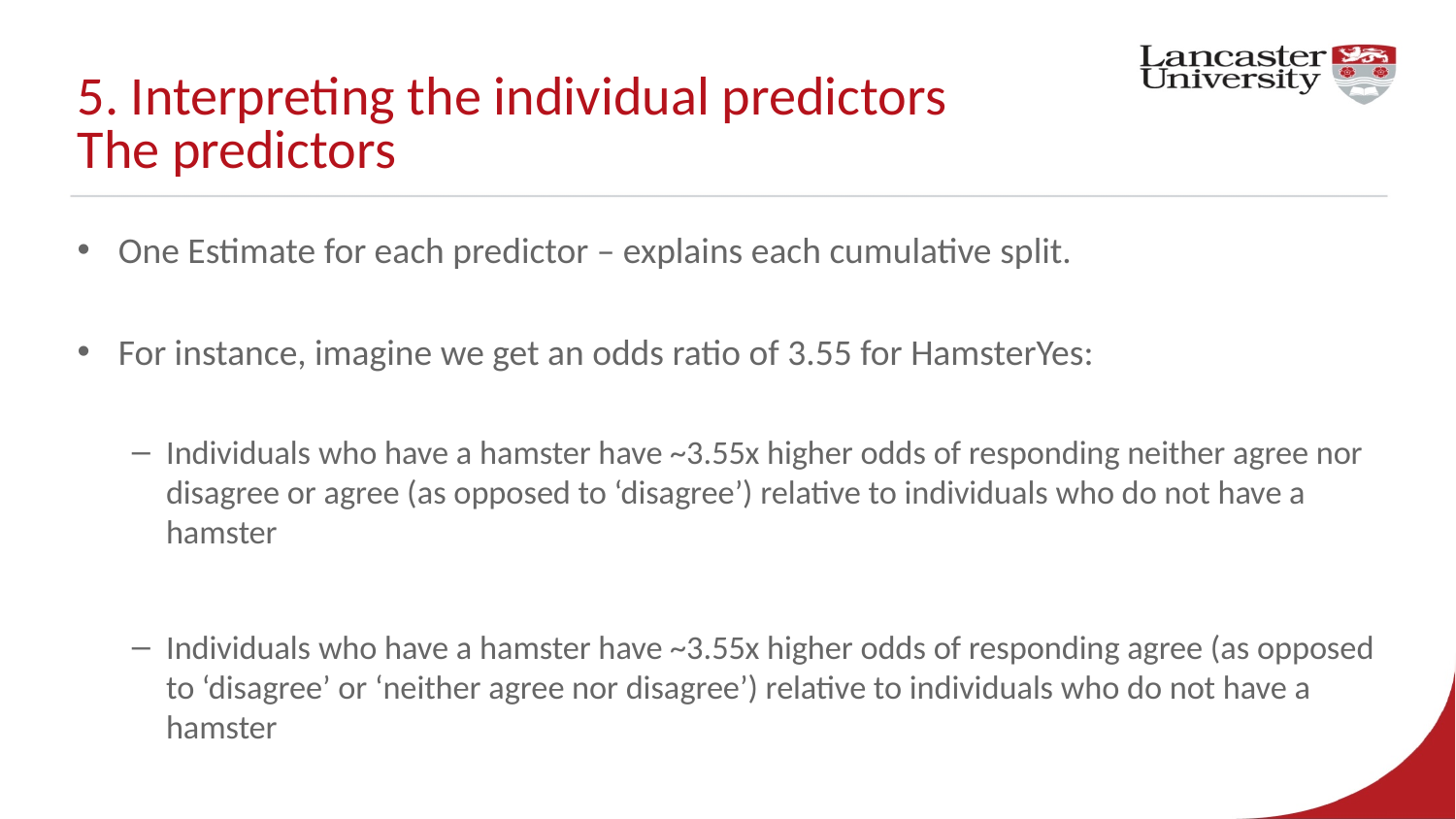

# 5. Interpreting the individual predictors The predictors
One Estimate for each predictor – explains each cumulative split.

For instance, imagine we get an odds ratio of 3.55 for HamsterYes:

Individuals who have a hamster have ~3.55x higher odds of responding neither agree nor disagree or agree (as opposed to ‘disagree’) relative to individuals who do not have a hamster

Individuals who have a hamster have ~3.55x higher odds of responding agree (as opposed to ‘disagree’ or ‘neither agree nor disagree’) relative to individuals who do not have a hamster